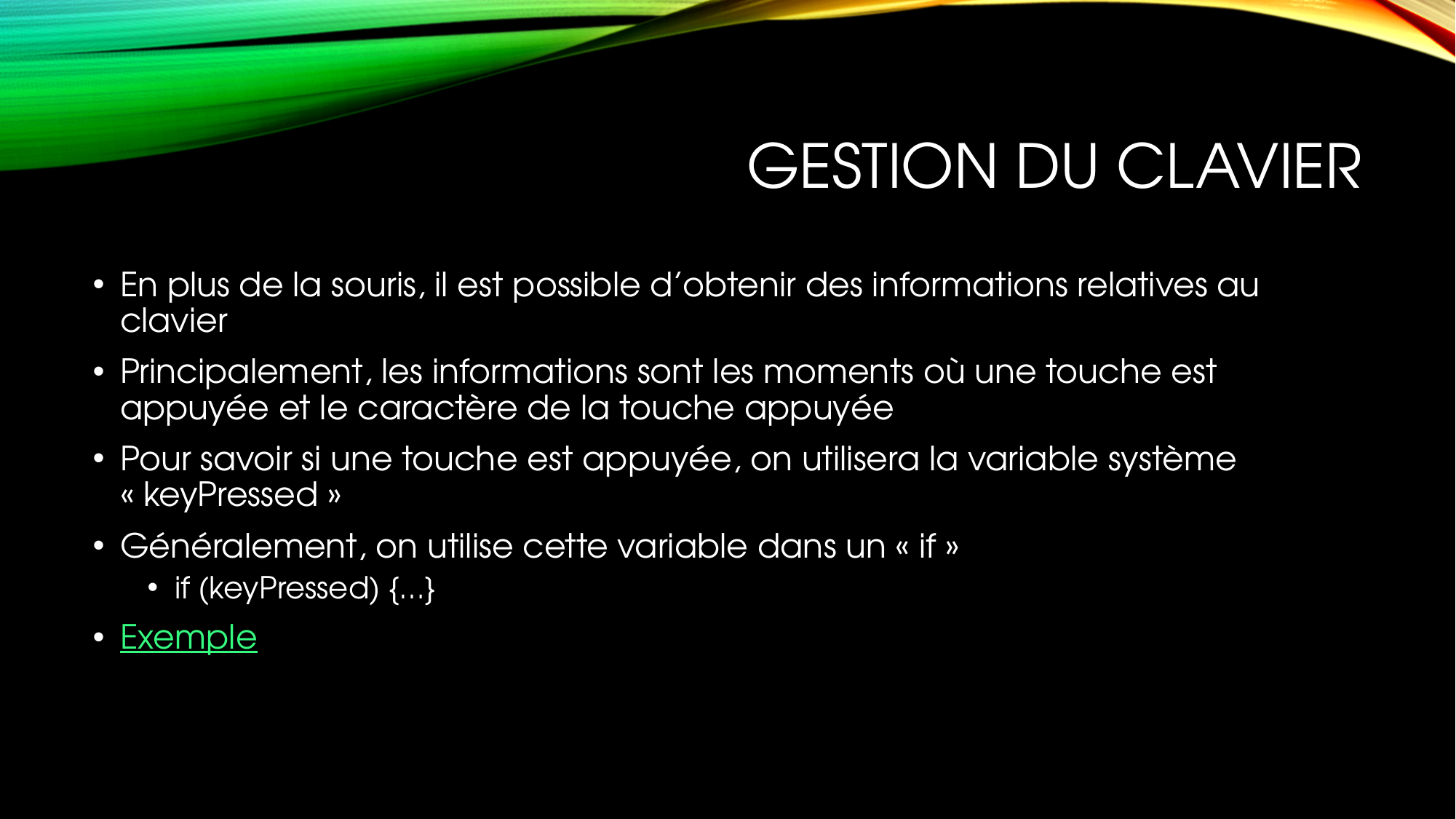

# Gestion du clavier
En plus de la souris, il est possible d’obtenir des informations relatives au clavier
Principalement, les informations sont les moments où une touche est appuyée et le caractère de la touche appuyée
Pour savoir si une touche est appuyée, on utilisera la variable système « keyPressed »
Généralement, on utilise cette variable dans un « if »
if (keyPressed) {…}
Exemple